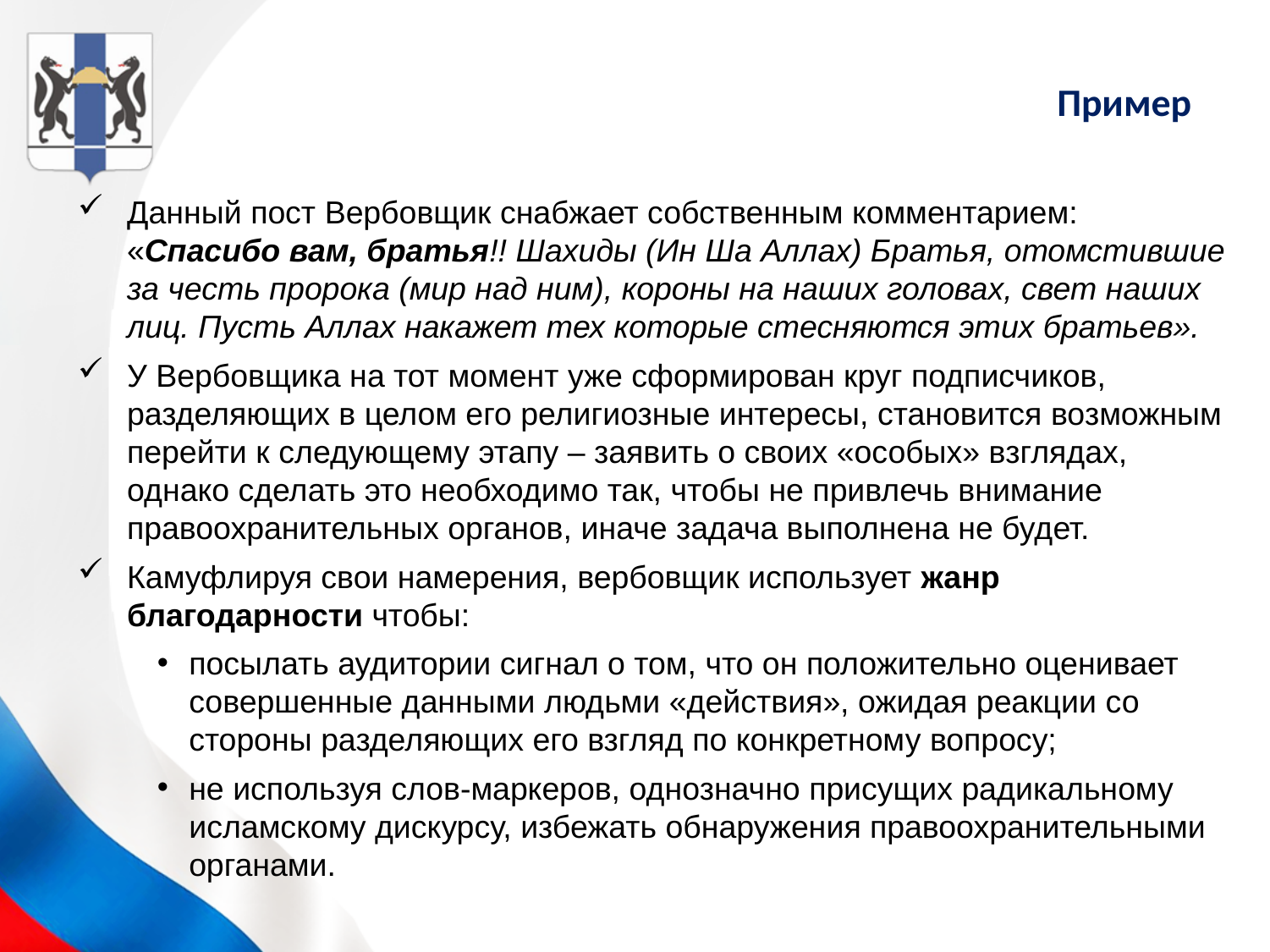

# Пример
Данный пост Вербовщик снабжает собственным комментарием: «Спасибо вам, братья!! Шахиды (Ин Ша Аллах) Братья, отомстившие за честь пророка (мир над ним), короны на наших головах, свет наших лиц. Пусть Аллах накажет тех которые стесняются этих братьев».
У Вербовщика на тот момент уже сформирован круг подписчиков, разделяющих в целом его религиозные интересы, становится возможным перейти к следующему этапу – заявить о своих «особых» взглядах, однако сделать это необходимо так, чтобы не привлечь внимание правоохранительных органов, иначе задача выполнена не будет.
Камуфлируя свои намерения, вербовщик использует жанр благодарности чтобы:
посылать аудитории сигнал о том, что он положительно оценивает совершенные данными людьми «действия», ожидая реакции со стороны разделяющих его взгляд по конкретному вопросу;
не используя слов-маркеров, однозначно присущих радикальному исламскому дискурсу, избежать обнаружения правоохранительными органами.